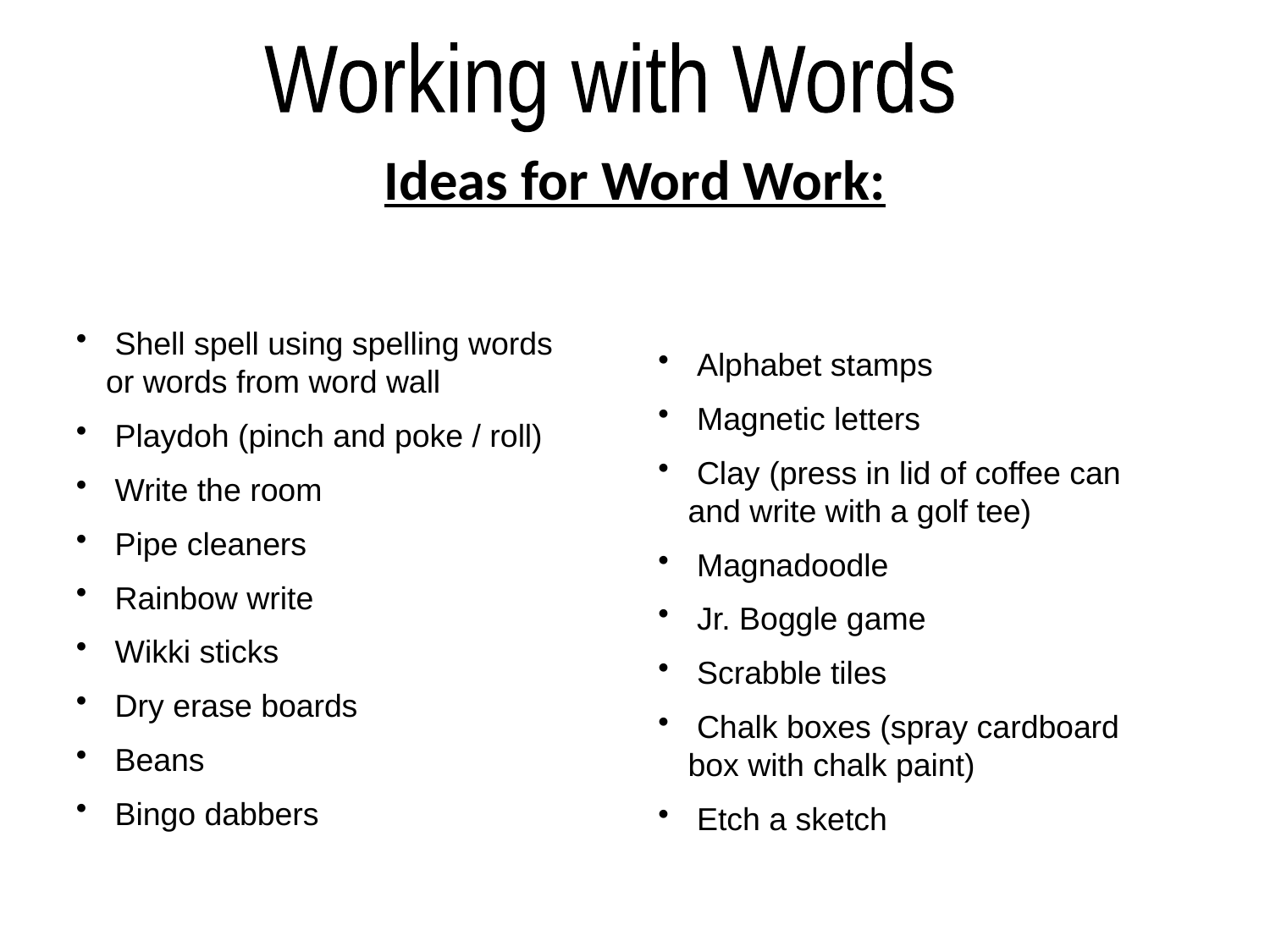

Working with Words
Ideas for Word Work:

 Shell spell using spelling words or words from word wall
 Playdoh (pinch and poke / roll)
 Write the room
 Pipe cleaners
 Rainbow write
 Wikki sticks
 Dry erase boards
 Beans
 Bingo dabbers
 Alphabet stamps
 Magnetic letters
 Clay (press in lid of coffee can and write with a golf tee)
 Magnadoodle
 Jr. Boggle game
 Scrabble tiles
 Chalk boxes (spray cardboard box with chalk paint)
 Etch a sketch